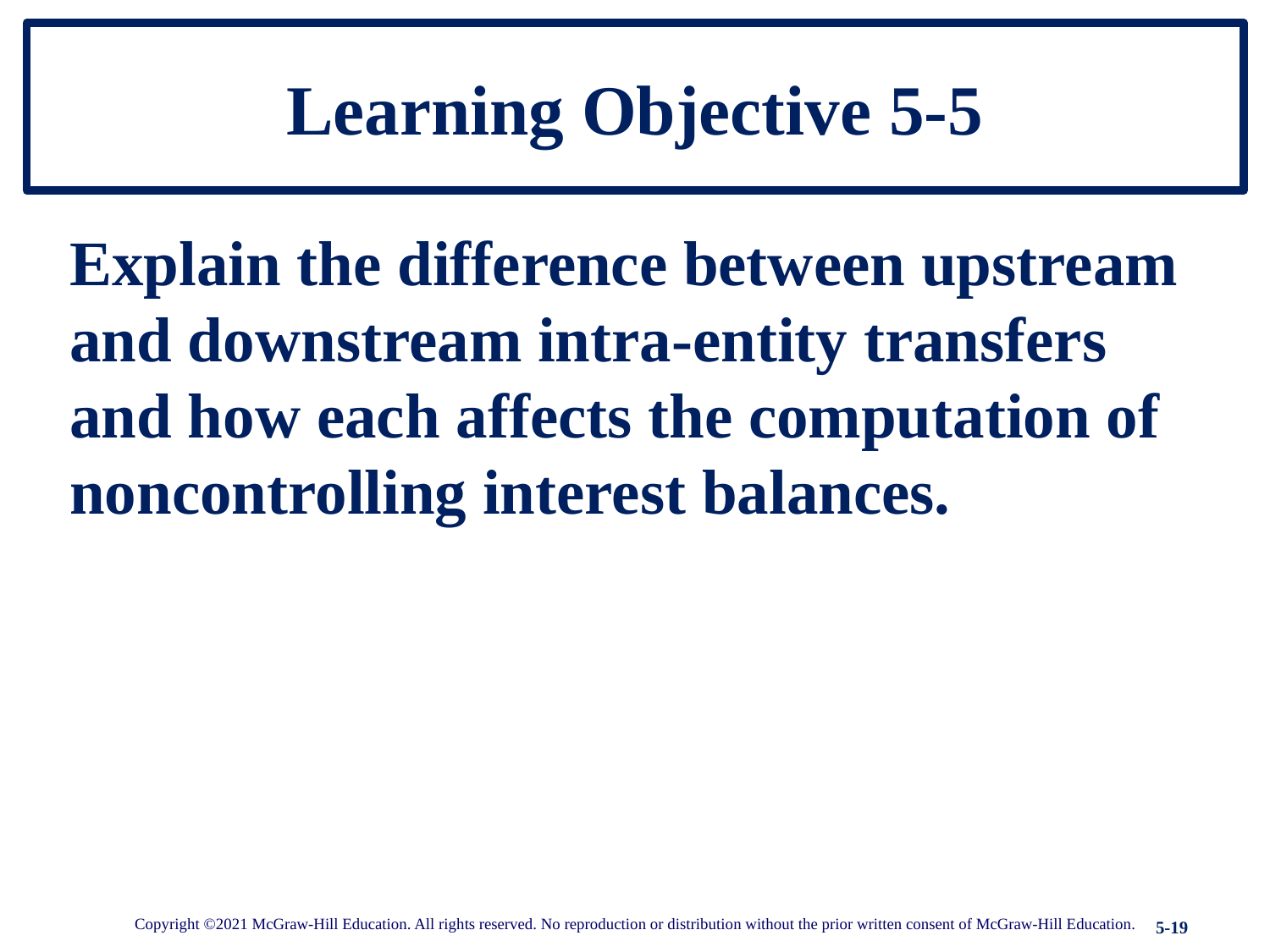

# Learning Objective 5-5
Explain the difference between upstream and downstream intra-entity transfers and how each affects the computation of noncontrolling interest balances.
Copyright ©2021 McGraw-Hill Education. All rights reserved. No reproduction or distribution without the prior written consent of McGraw-Hill Education.
5-19